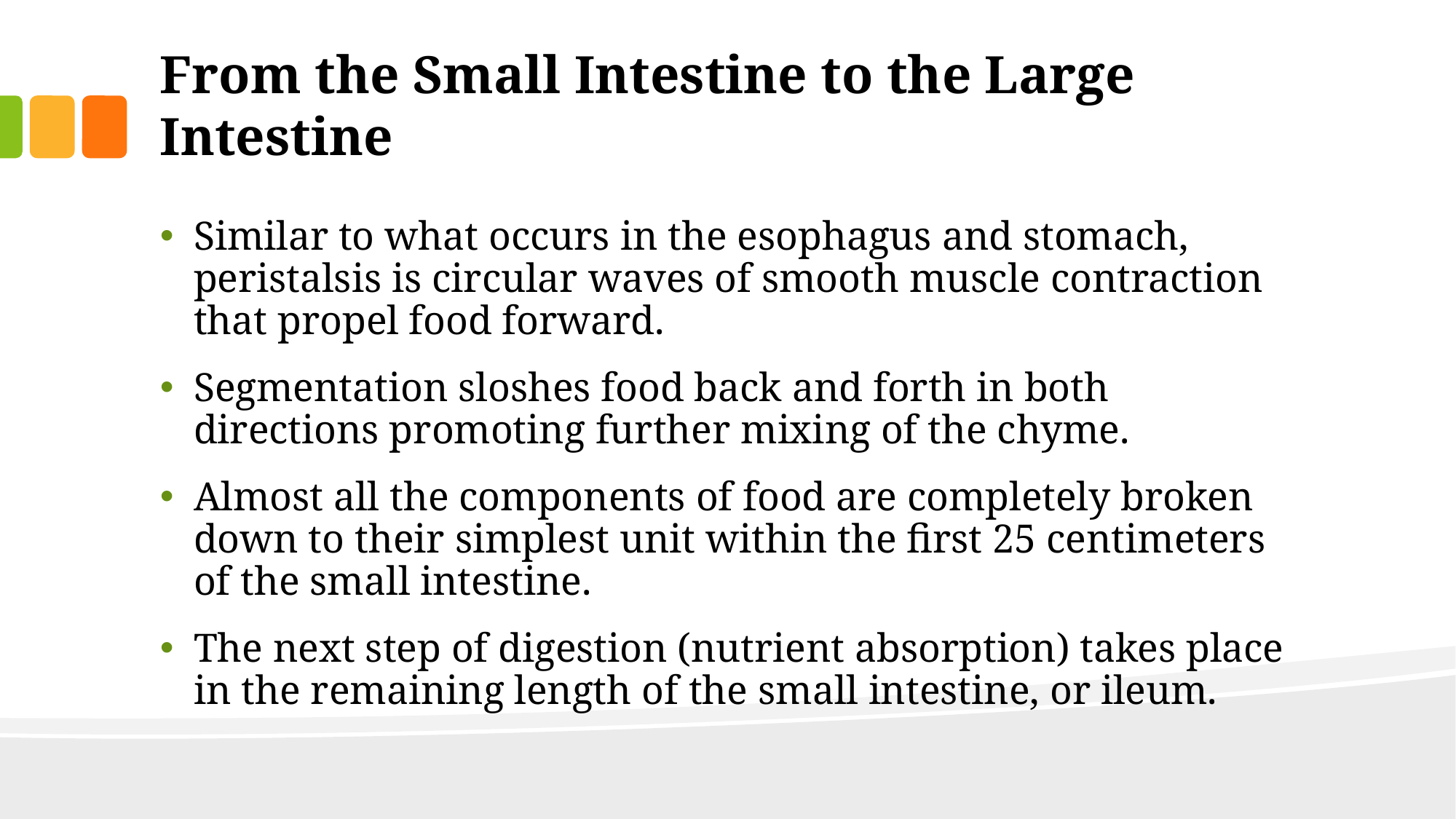

# From the Small Intestine to the Large Intestine
Similar to what occurs in the esophagus and stomach, peristalsis is circular waves of smooth muscle contraction that propel food forward.
Segmentation sloshes food back and forth in both directions promoting further mixing of the chyme.
Almost all the components of food are completely broken down to their simplest unit within the first 25 centimeters of the small intestine.
The next step of digestion (nutrient absorption) takes place in the remaining length of the small intestine, or ileum.